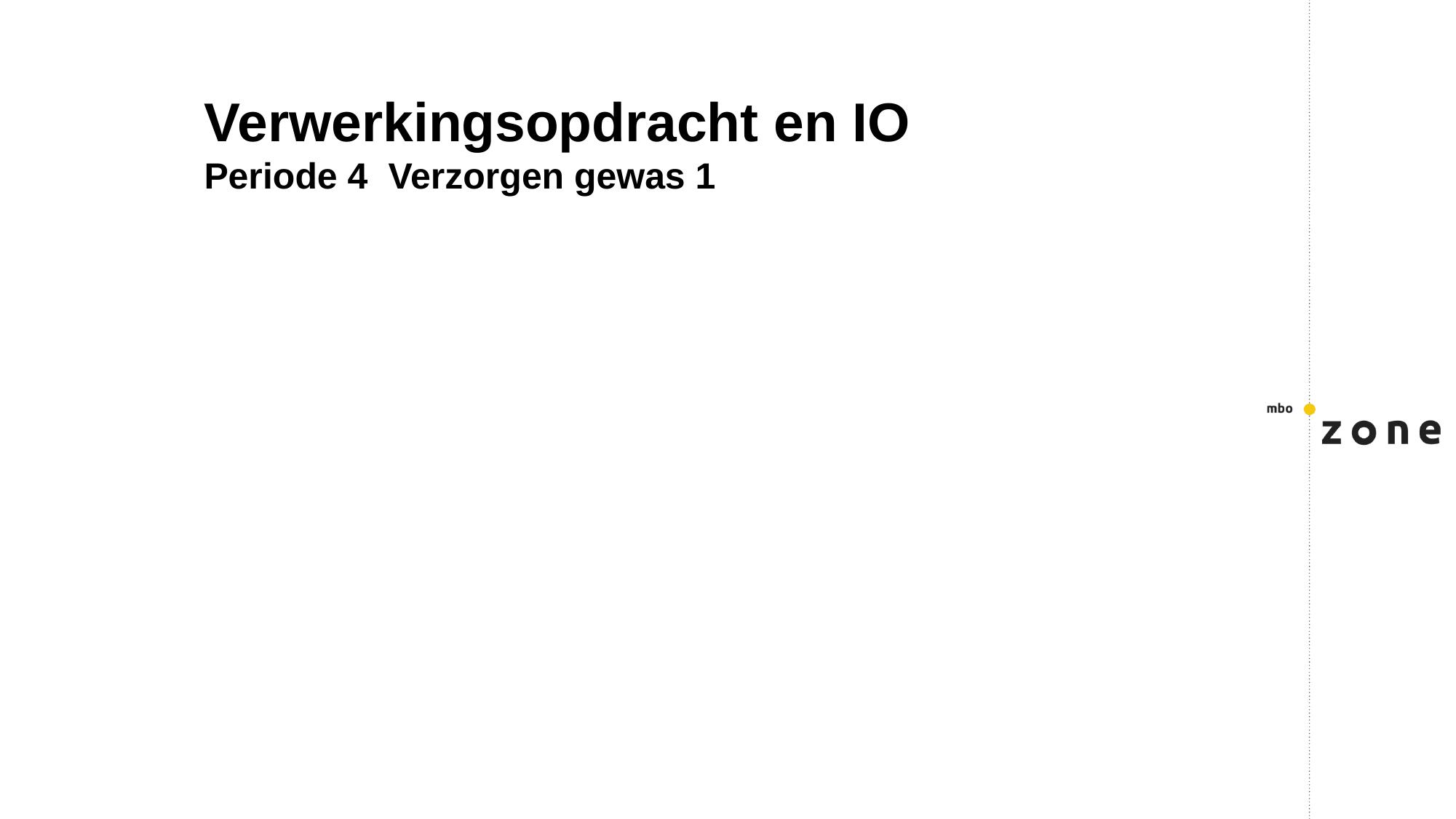

Verwerkingsopdracht en IO
Periode 4  Verzorgen gewas 1